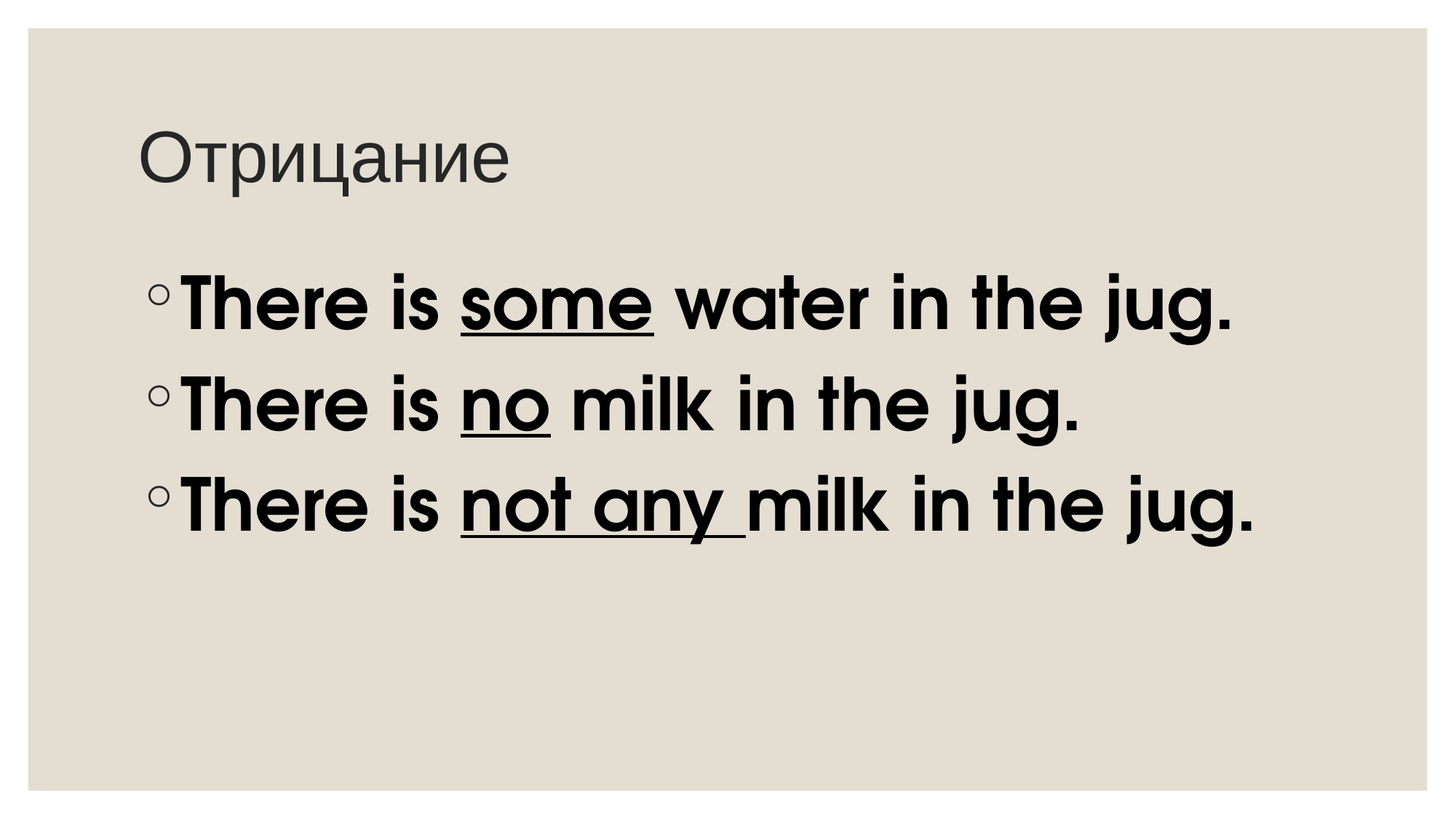

# Отрицание
There is some water in the jug.
There is no milk in the jug.
There is not any milk in the jug.